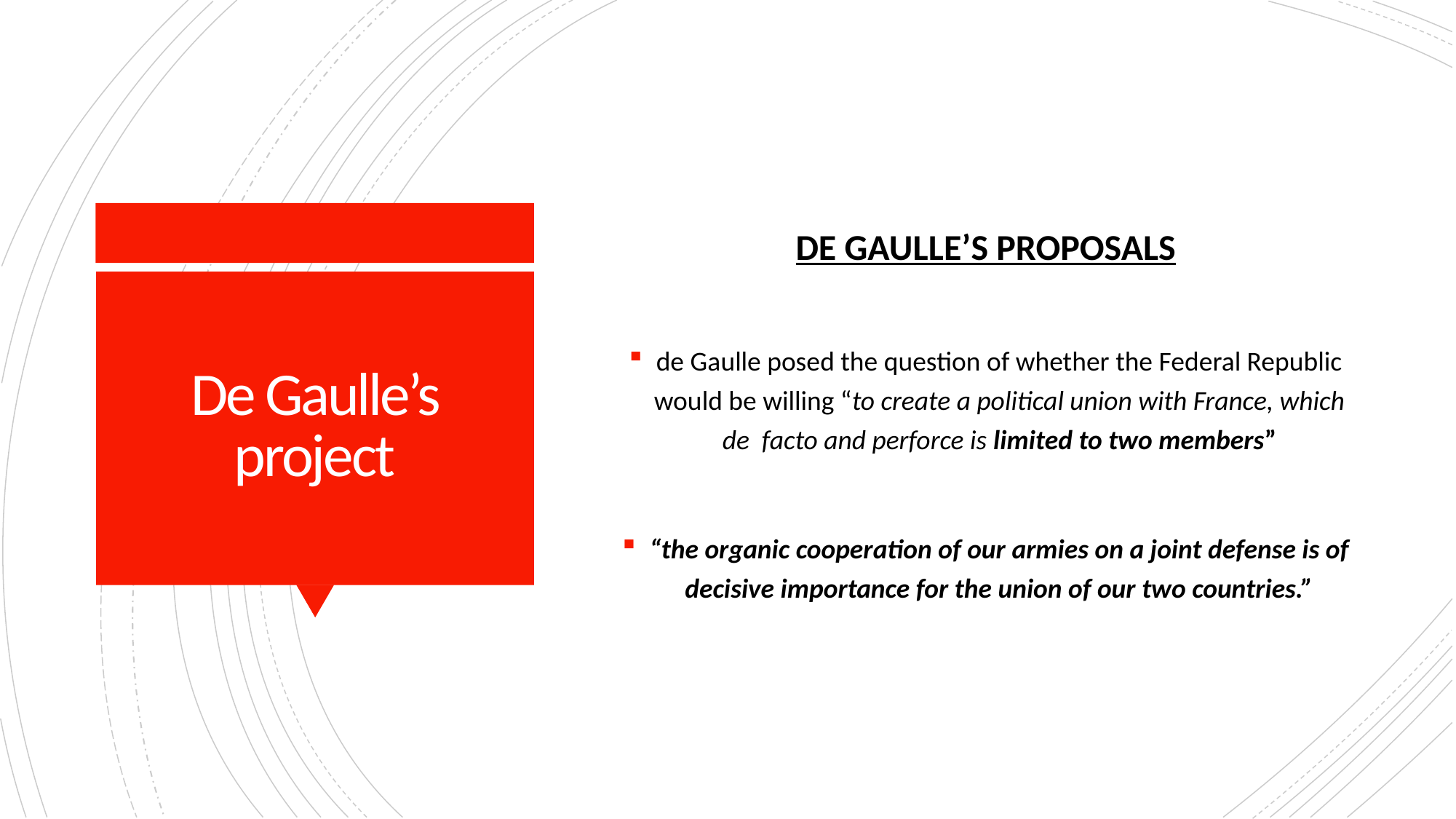

DE GAULLE’S PROPOSALS

de Gaulle posed the question of whether the Federal Republic would be willing “to create a political union with France, which de  facto and perforce is limited to two members”

“the organic cooperation of our armies on a joint defense is of decisive importance for the union of our two countries.”
# De Gaulle’s project